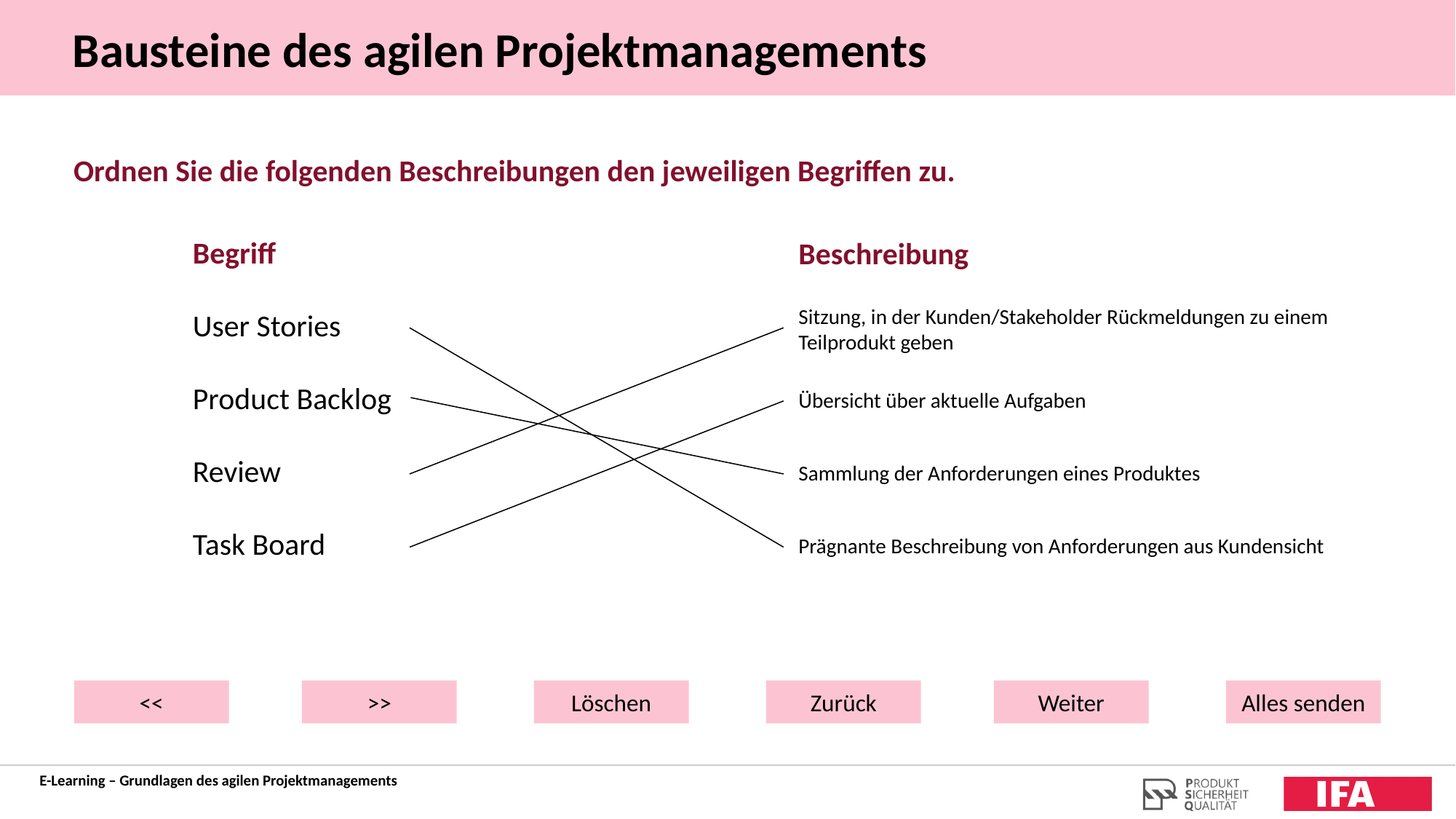

Bausteine des agilen Projektmanagements
Ordnen Sie die folgenden Beschreibungen den jeweiligen Begriffen zu.
Begriff

User Stories

Product Backlog

Review

Task Board
Beschreibung

Sitzung, in der Kunden/Stakeholder Rückmeldungen zu einem Teilprodukt geben

Übersicht über aktuelle Aufgaben

Sammlung der Anforderungen eines Produktes

Prägnante Beschreibung von Anforderungen aus Kundensicht
<<
>>
Löschen
Zurück
Weiter
Alles senden